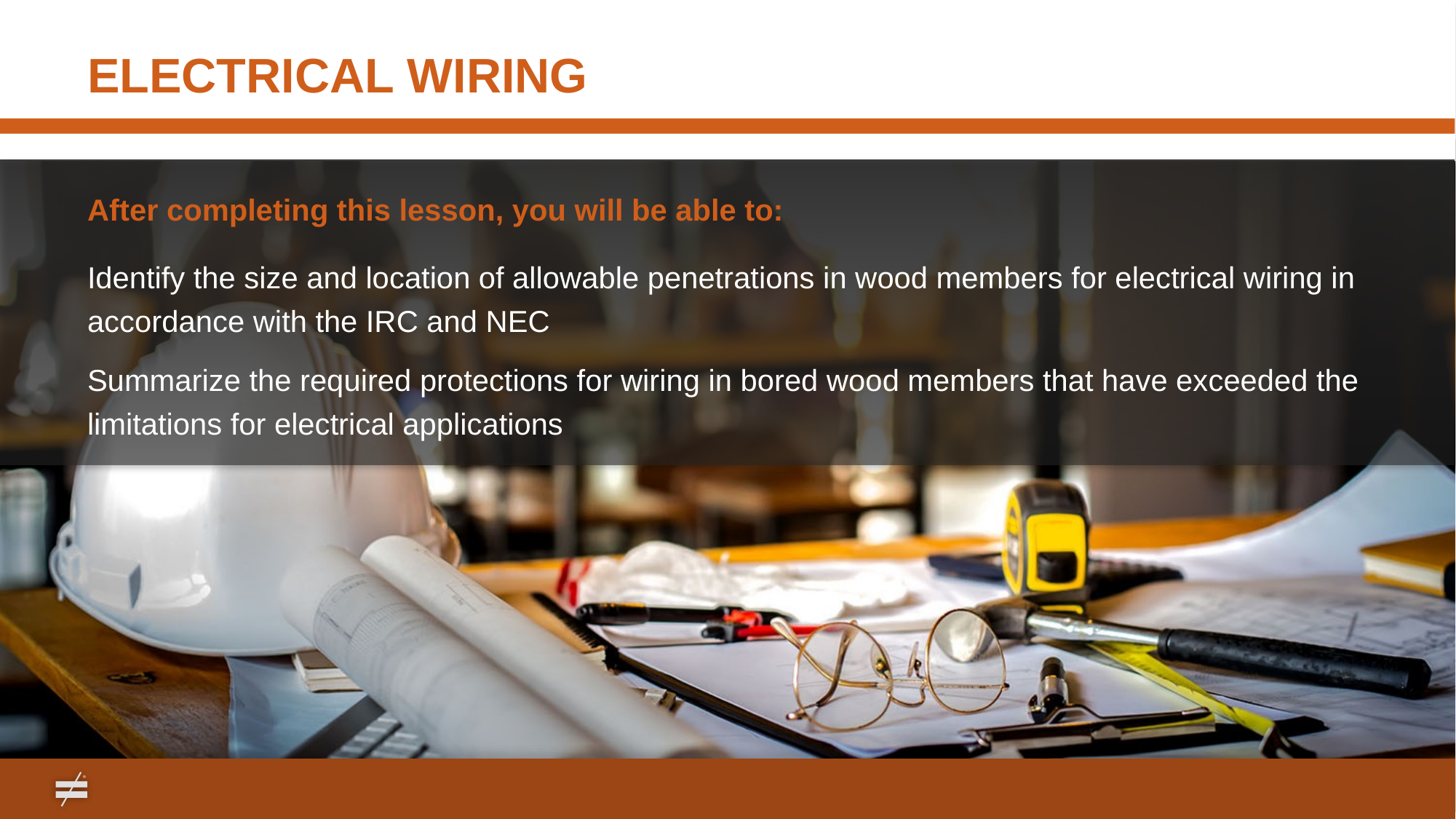

# ELECTRICAL WIRING
After completing this lesson, you will be able to:
Identify the size and location of allowable penetrations in wood members for electrical wiring in accordance with the IRC and NEC
Summarize the required protections for wiring in bored wood members that have exceeded the limitations for electrical applications